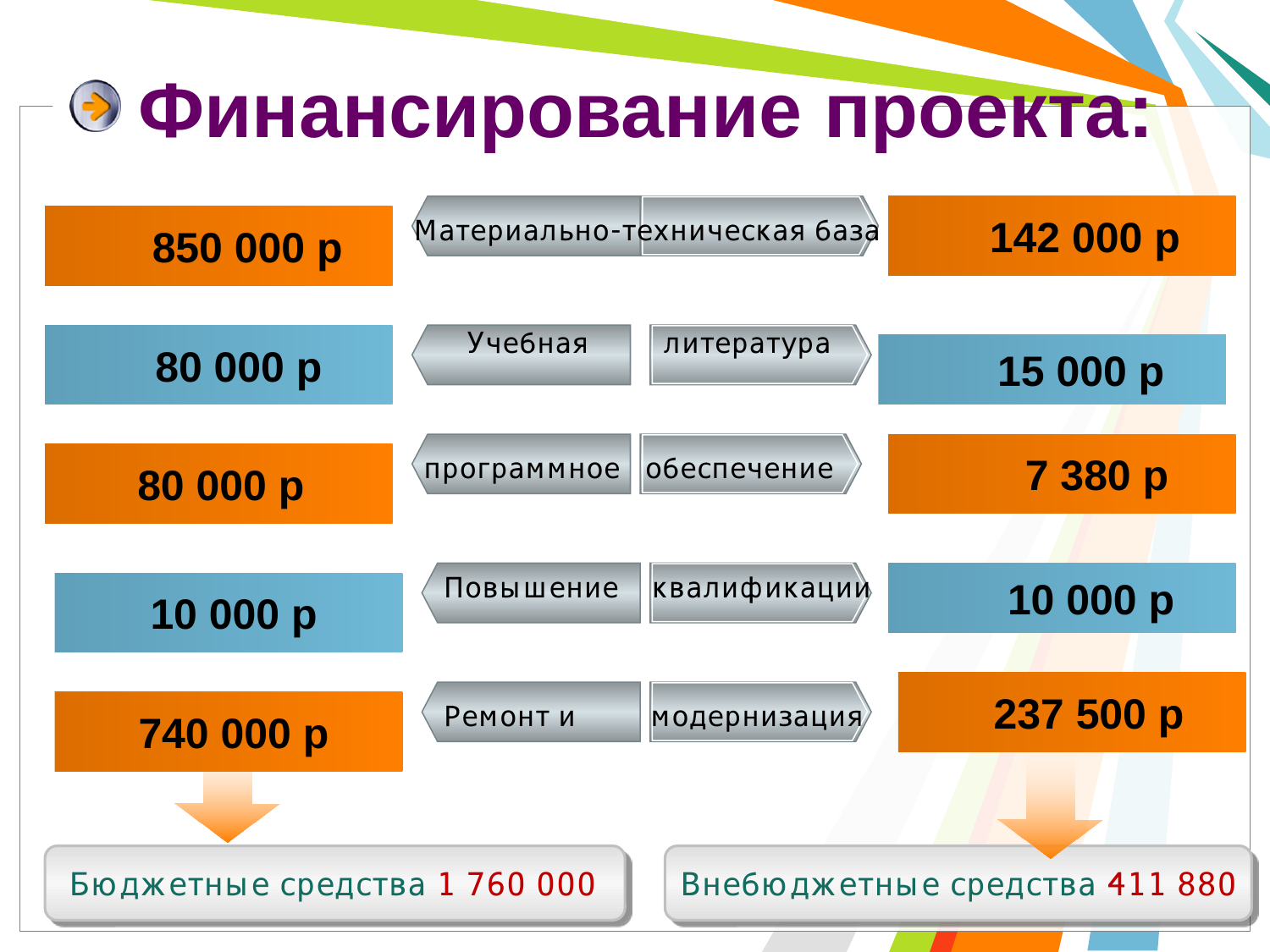

# Финансирование проекта:

          142 000 р
        850 000 р
Материально-техническая база
    Учебная         литература
           80 000 р

            15 000 р

              7 380 р
         80 000 р
программное   обеспечение

Повышение    квалификации

            10 000 р
       10 000 р
       237 500 р

        740 000 р
Ремонт и         модернизация

 Бюджетные средства 1 760 000
Внебюджетные средства 411 880